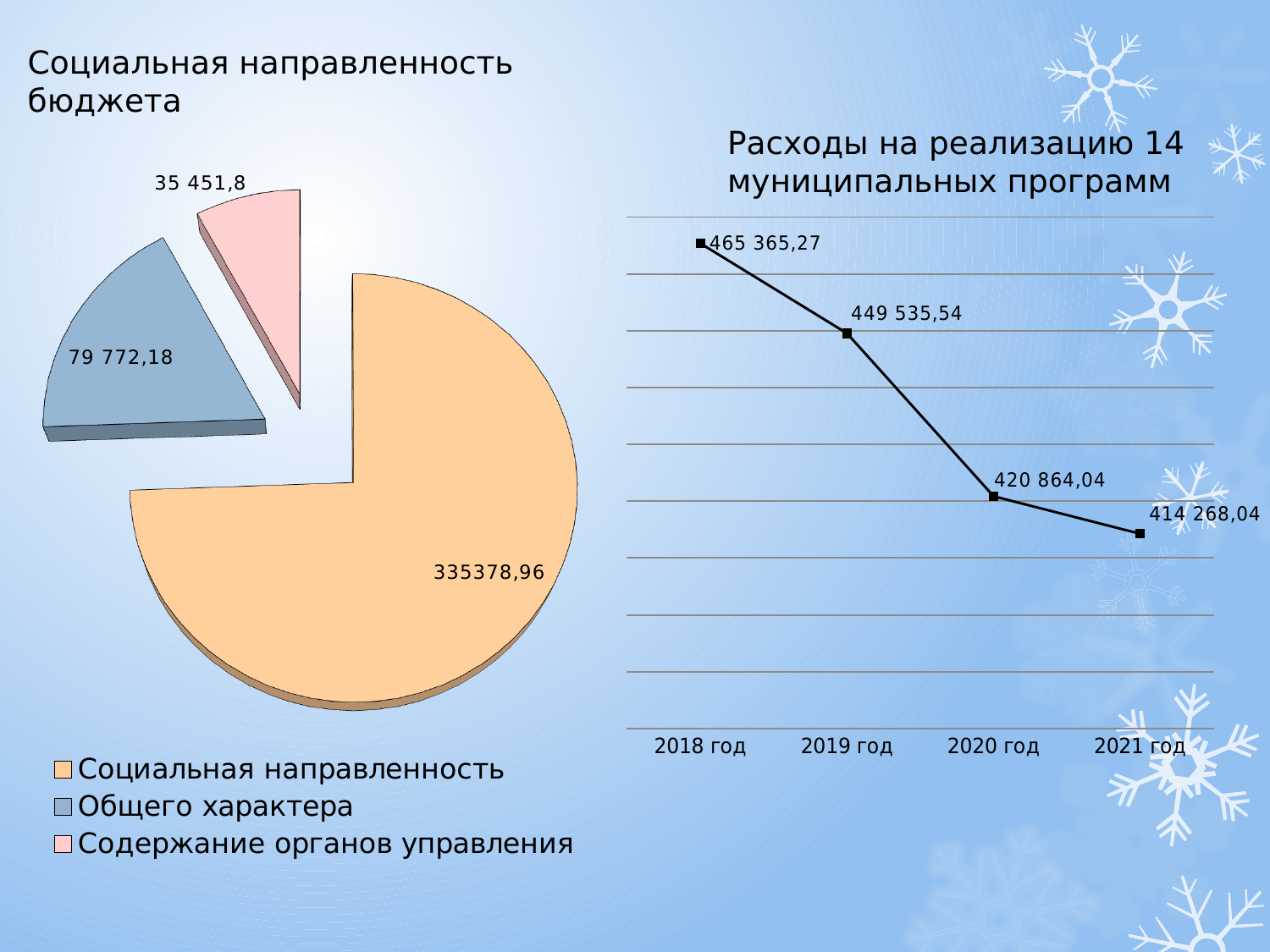

# Социальная направленность бюджета
Расходы на реализацию 14 муниципальных программ

[unsupported chart]

### Chart

| Category | Столбец1 |
|---|---|
| 2018 год | 465365.27 |
| 2019 год | 449535.54 |
| 2020 год | 420864.04 |
| 2021 год | 414268.04 |